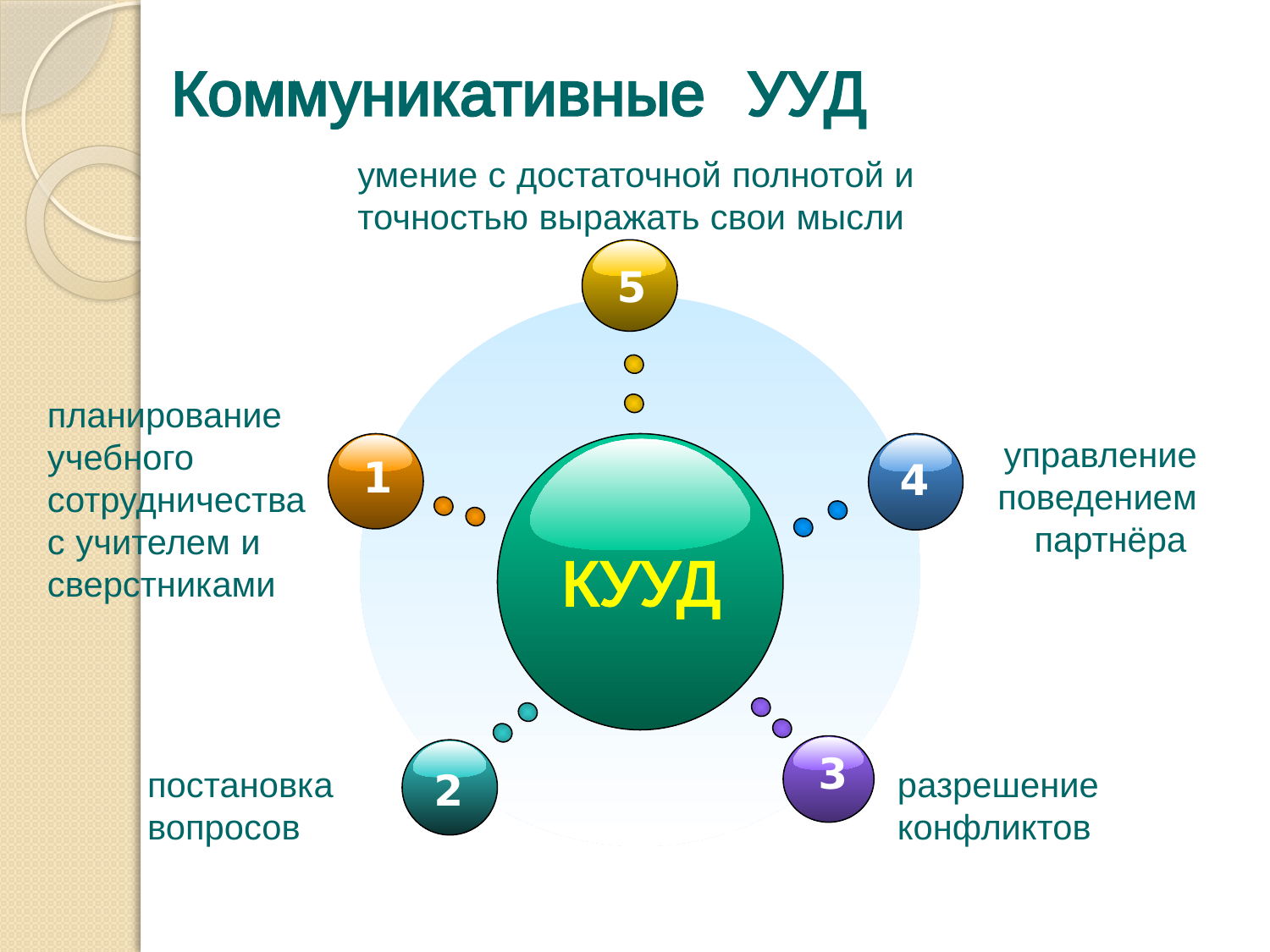

# Коммуникативные  УУД
умение с достаточной полнотой и точностью выражать свои мысли

5

планирование учебного сотрудничества с учителем и сверстниками
управление поведением партнёра

1

4

КУУД

3

2
постановка вопросов

разрешение конфликтов